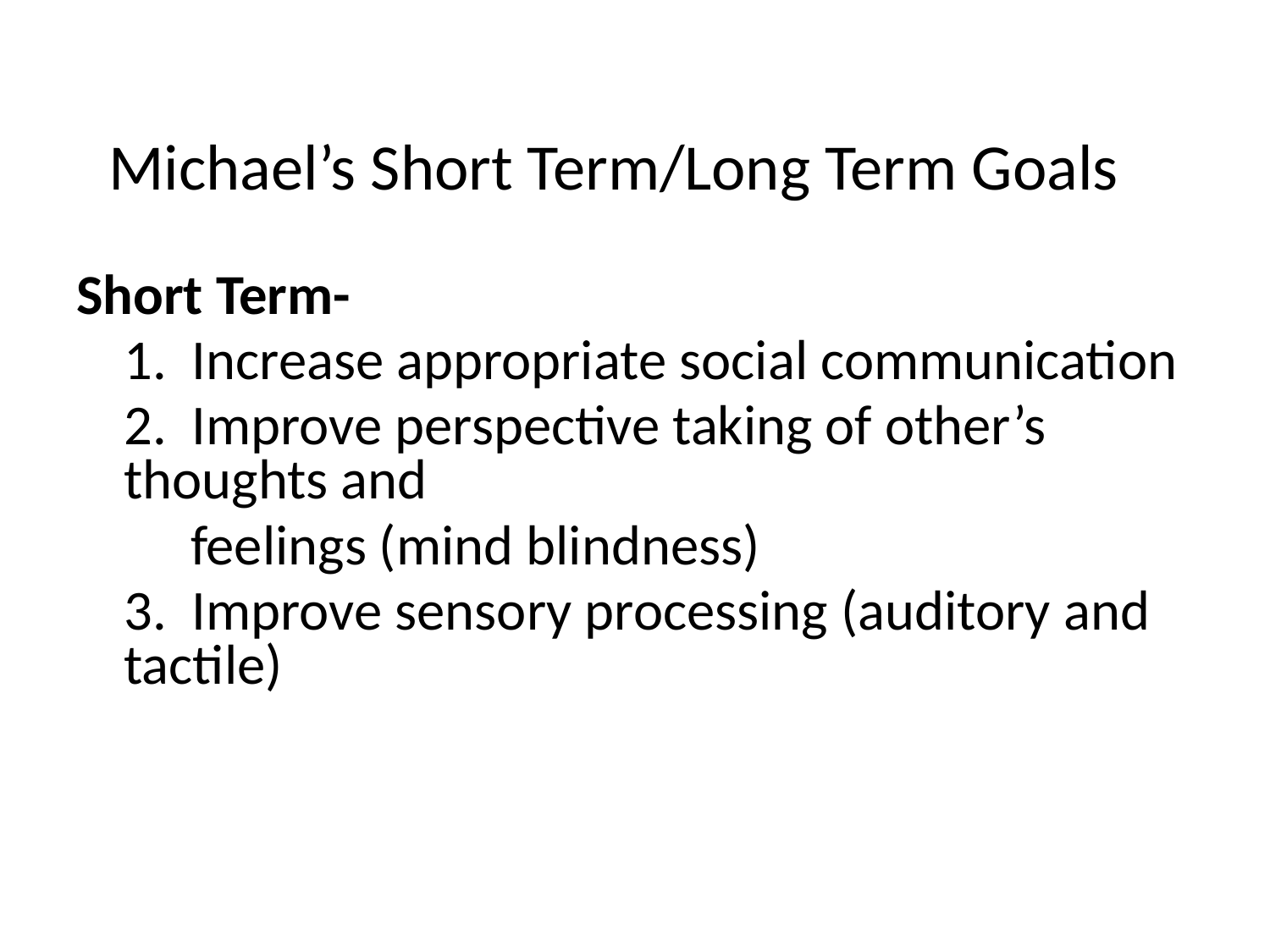

# Michael’s Short Term/Long Term Goals
Short Term-
	1.  Increase appropriate social communication
	2.  Improve perspective taking of other’s thoughts and
         feelings (mind blindness)
	3.  Improve sensory processing (auditory and tactile)